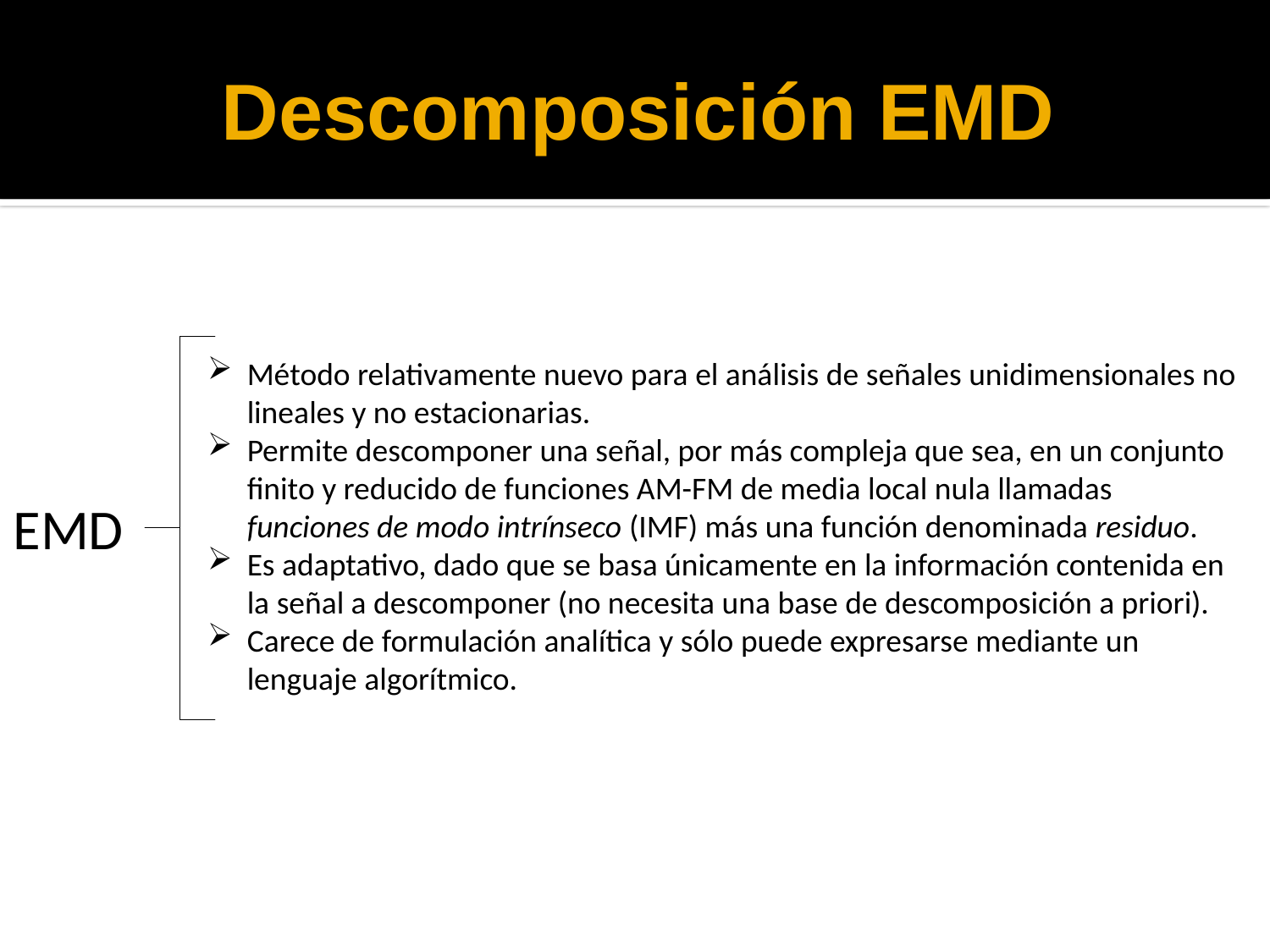

# Descomposición EMD

Método relativamente nuevo para el análisis de señales unidimensionales no lineales y no estacionarias.
Permite descomponer una señal, por más compleja que sea, en un conjunto finito y reducido de funciones AM-FM de media local nula llamadas funciones de modo intrínseco (IMF) más una función denominada residuo.
Es adaptativo, dado que se basa únicamente en la información contenida en la señal a descomponer (no necesita una base de descomposición a priori).
Carece de formulación analítica y sólo puede expresarse mediante un lenguaje algorítmico.
EMD